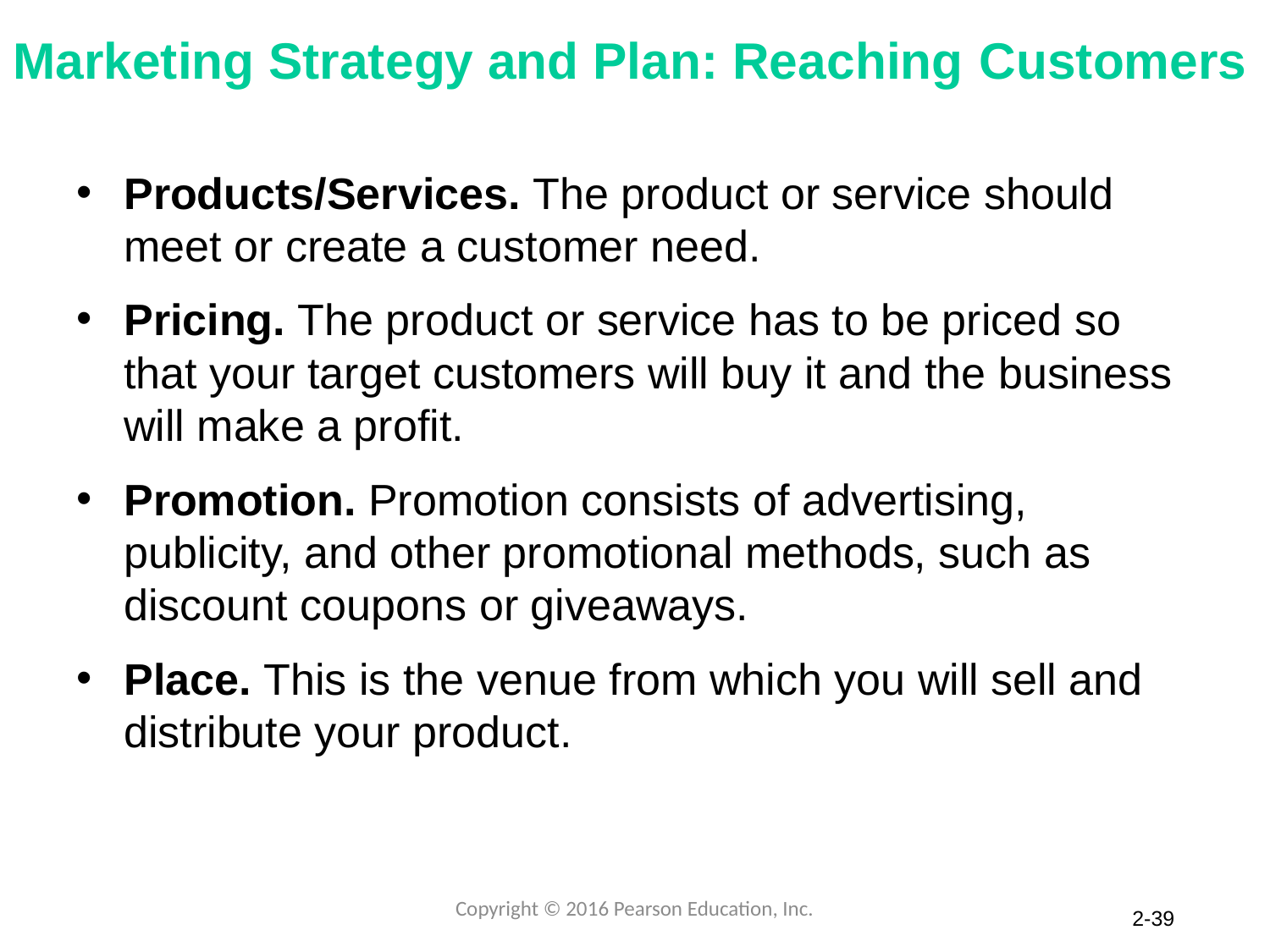

# Marketing Strategy and Plan: Reaching Customers
Products/Services. The product or service should meet or create a customer need.

Pricing. The product or service has to be priced so that your target customers will buy it and the business will make a profit.

Promotion. Promotion consists of advertising, publicity, and other promotional methods, such as discount coupons or giveaways.

Place. This is the venue from which you will sell and distribute your product.
Copyright © 2016 Pearson Education, Inc.